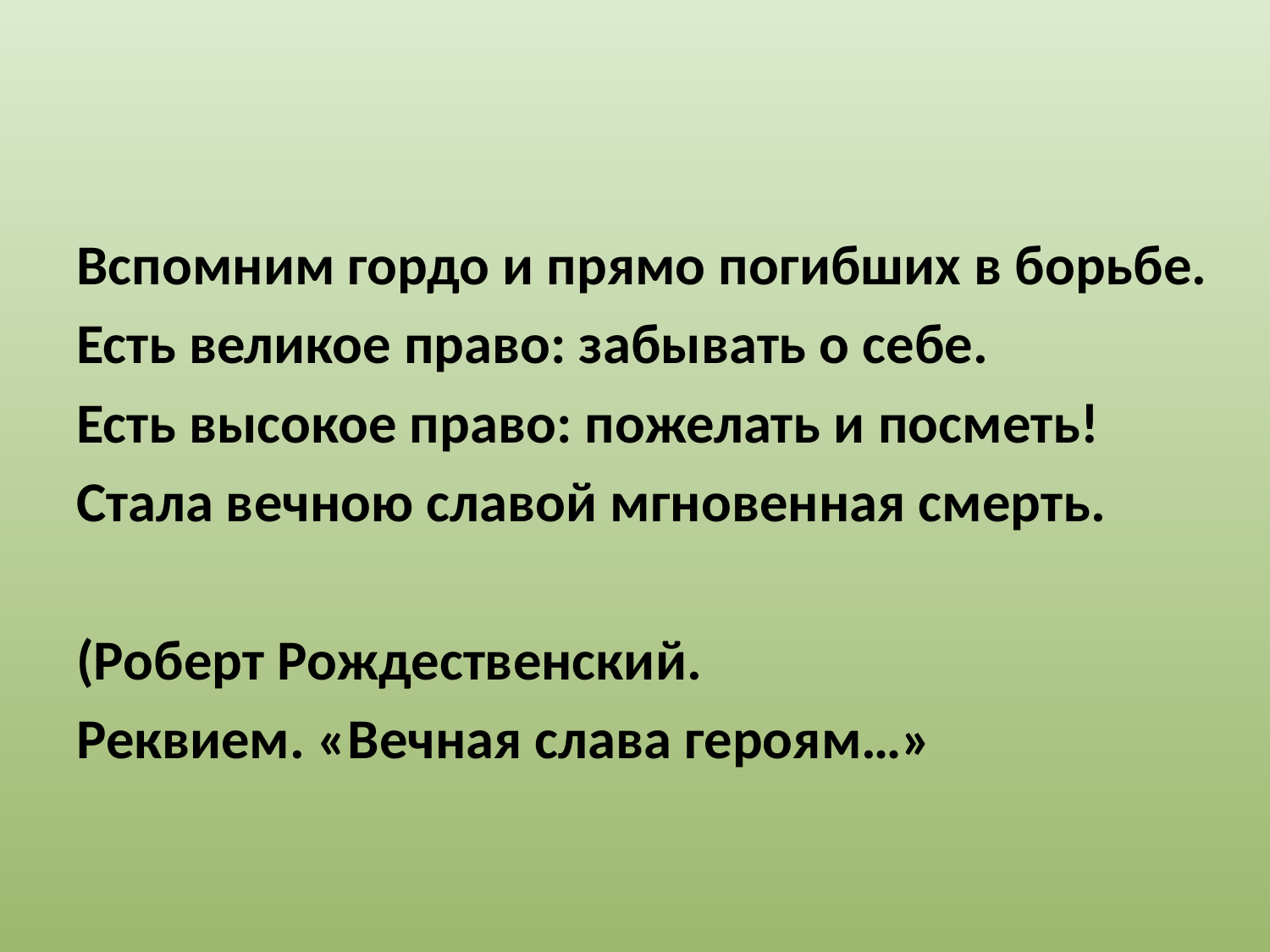

#
Вспомним гордо и прямо погибших в борьбе.
Есть великое право: забывать о себе.
Есть высокое право: пожелать и посметь!
Стала вечною славой мгновенная смерть.

(Роберт Рождественский.
Реквием. «Вечная слава героям…»